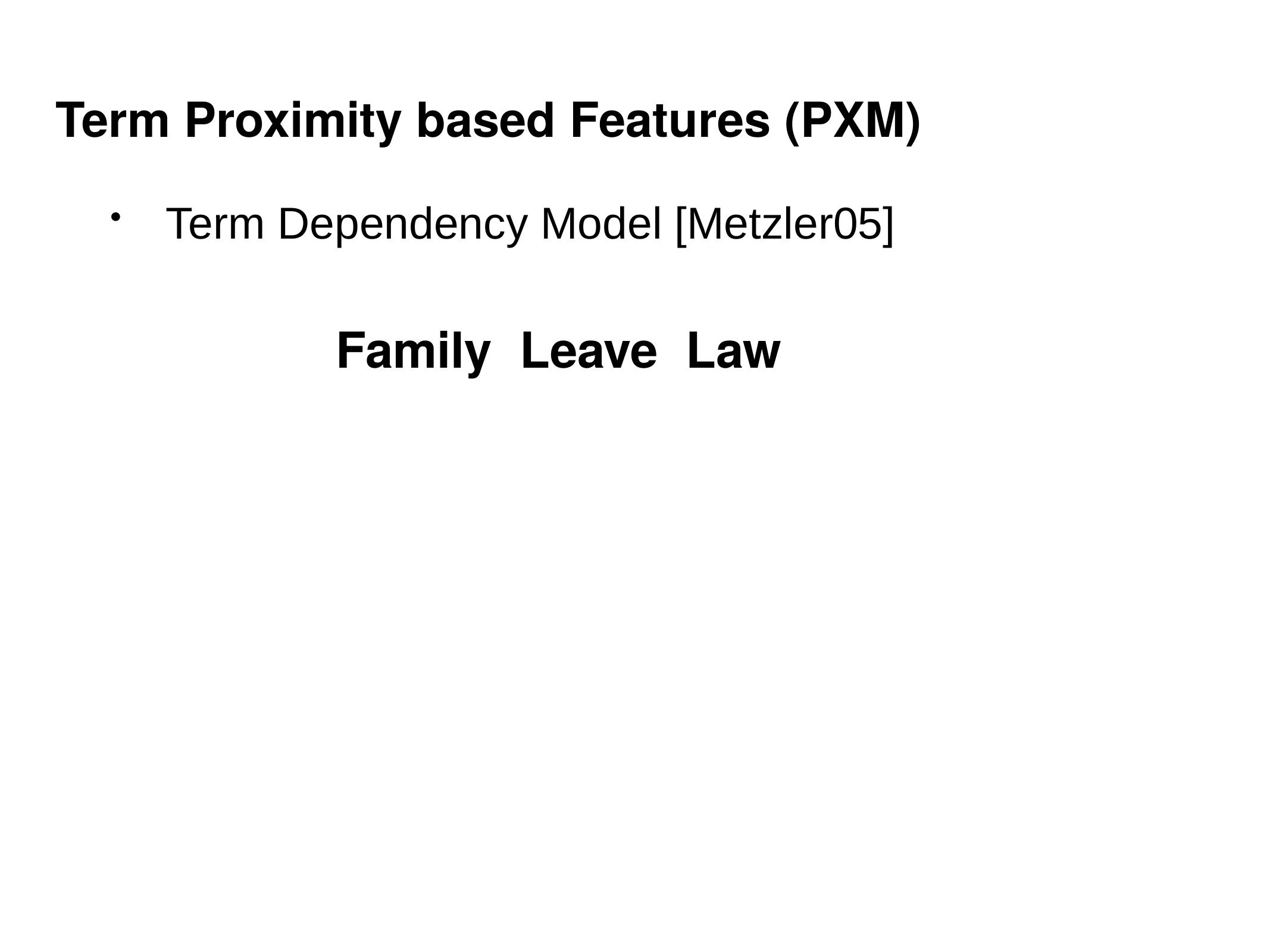

# Term Proximity based Features (PXM)
 Term Dependency Model [Metzler05]
Family  Leave  Law
154